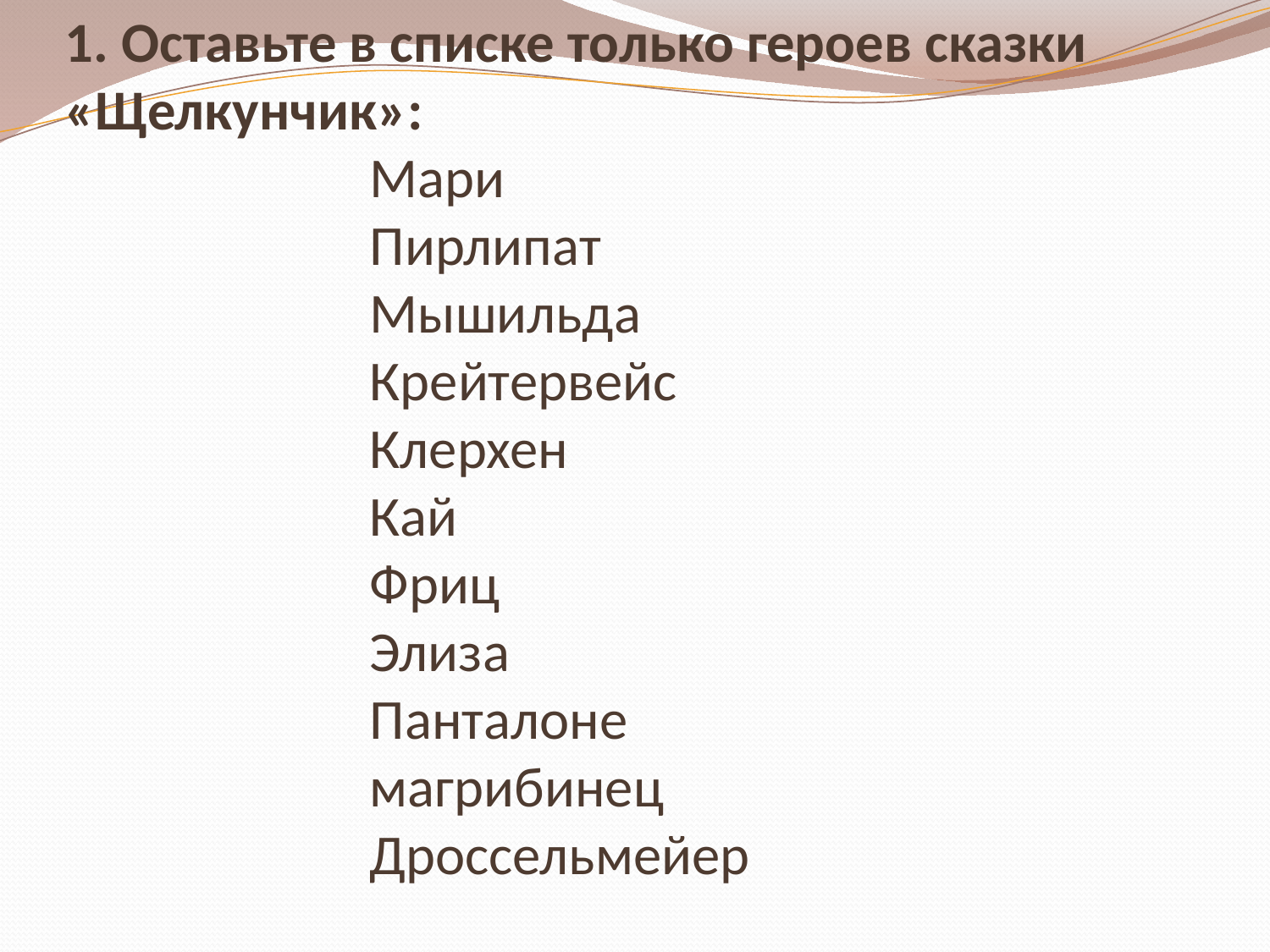

# 1. Оставьте в списке только героев сказки «Щелкунчик»: Мари Пирлипат Мышильда Крейтервейс Клерхен Кай Фриц Элиза Панталоне магрибинец Дроссельмейер